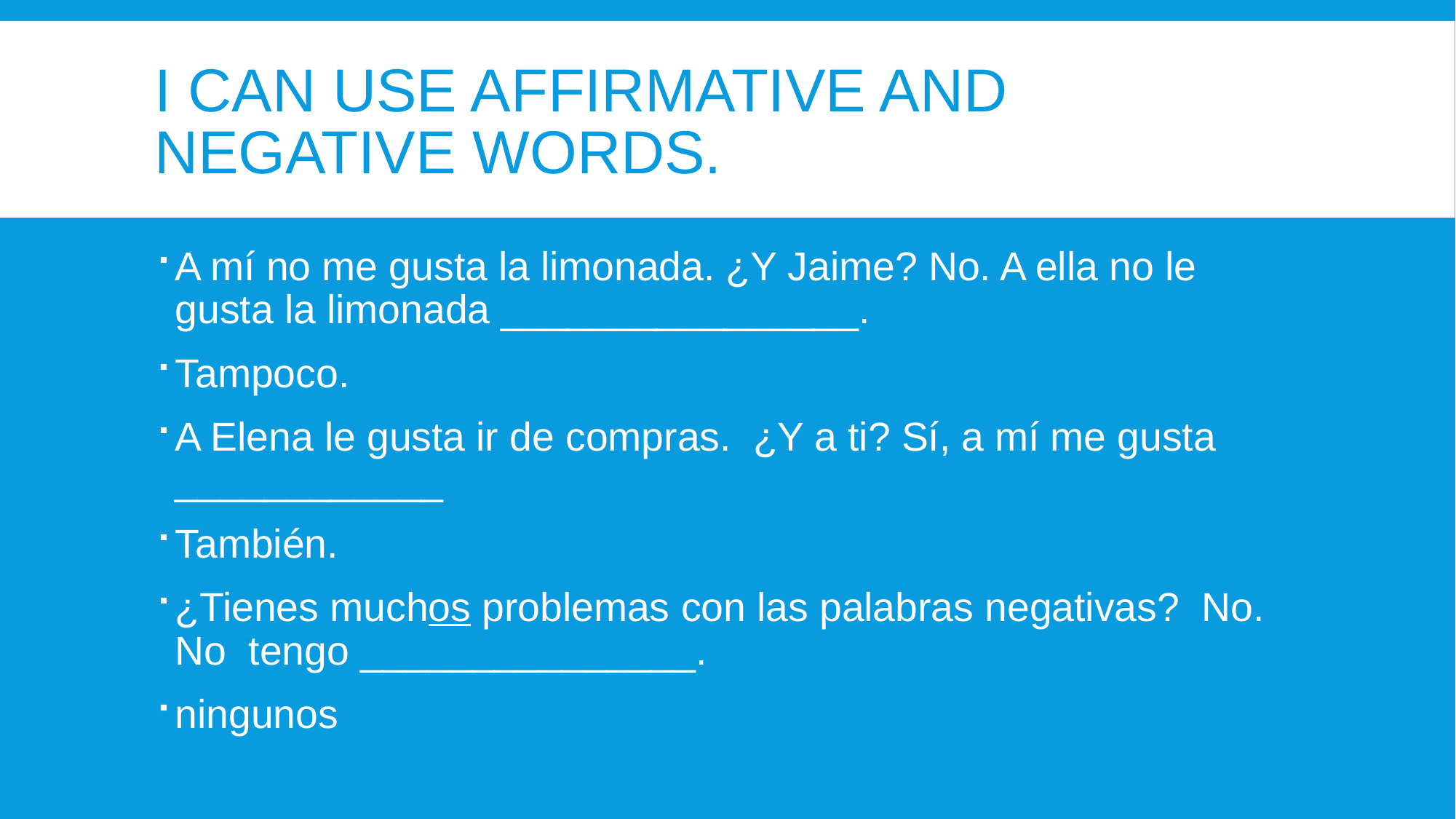

# I can use affirmative and negative words.
A mí no me gusta la limonada. ¿Y Jaime? No. A ella no le gusta la limonada ________________.
Tampoco.
A Elena le gusta ir de compras.  ¿Y a ti? Sí, a mí me gusta ____________
También.
¿Tienes muchos problemas con las palabras negativas?  No.  No  tengo _______________.
ningunos